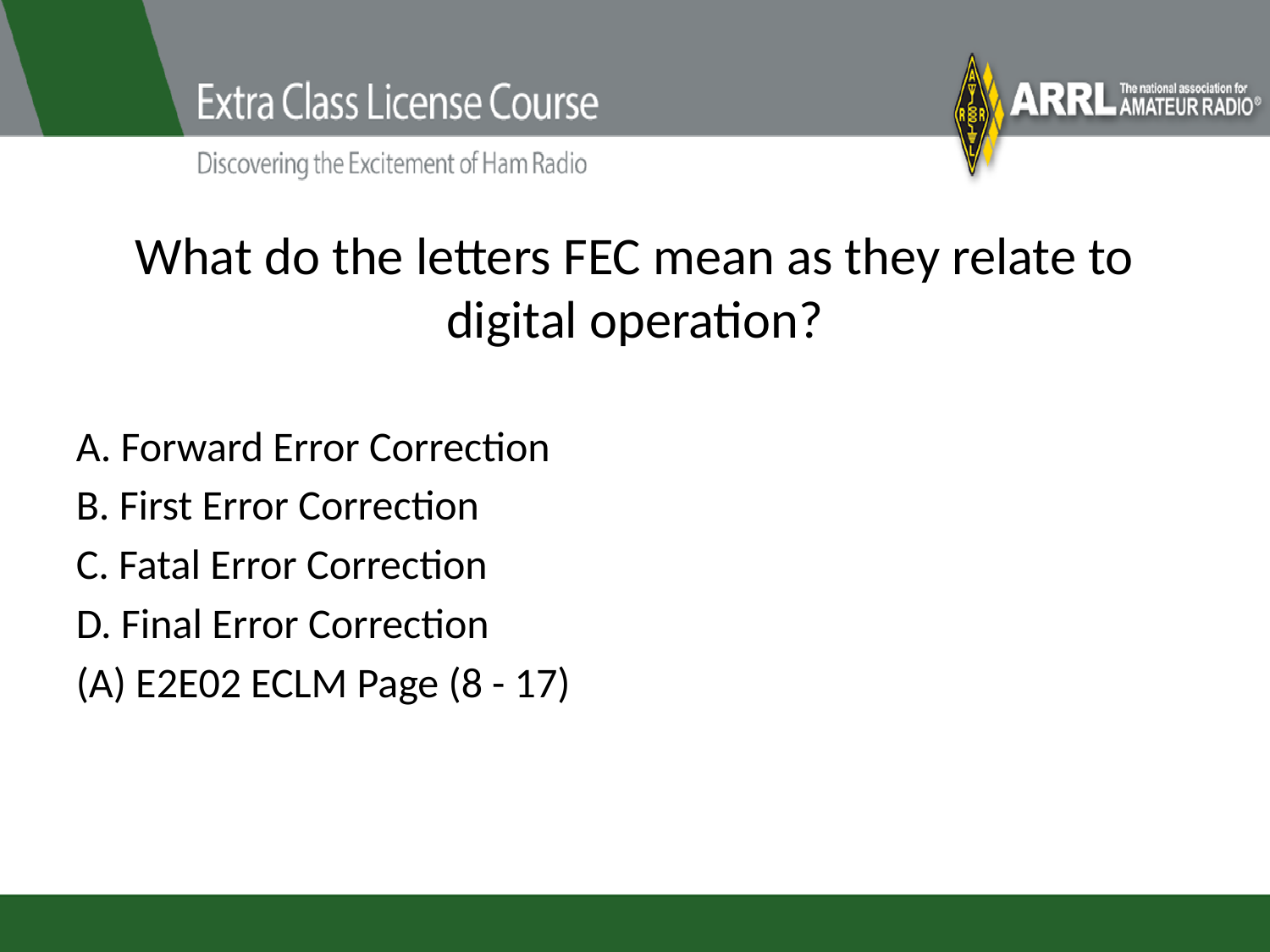

# What do the letters FEC mean as they relate to digital operation?
A. Forward Error Correction
B. First Error Correction
C. Fatal Error Correction
D. Final Error Correction
(A) E2E02 ECLM Page (8 - 17)